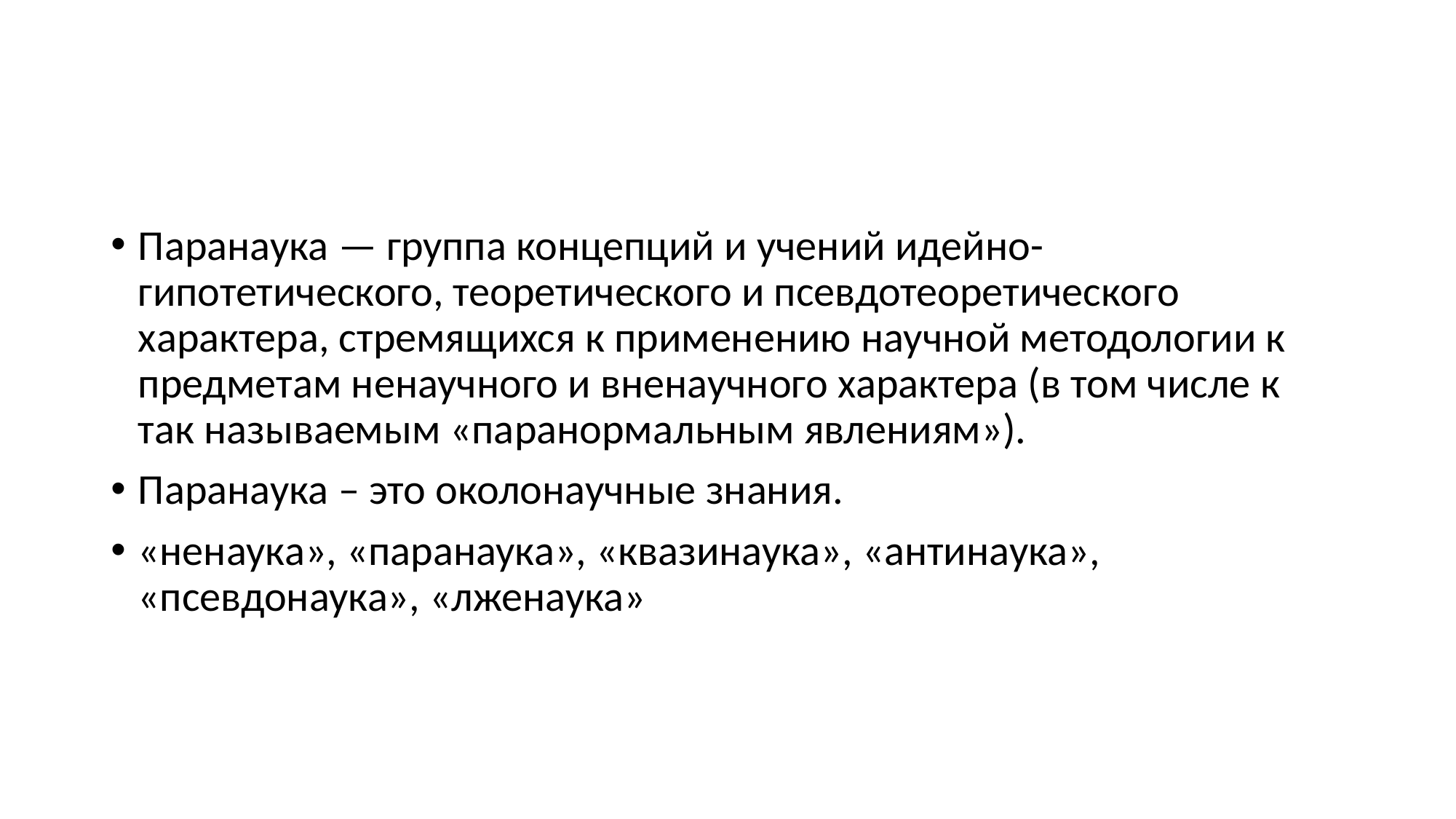

#
Паранаука — группа концепций и учений идейно-гипотетического, теоретического и псевдотеоретического характера, стремящихся к применению научной методологии к предметам ненаучного и вненаучного характера (в том числе к так называемым «паранормальным явлениям»).
Паранаука – это околонаучные знания.
«ненаука», «паранаука», «квазинаука», «антинаука», «псевдонаука», «лженаука»